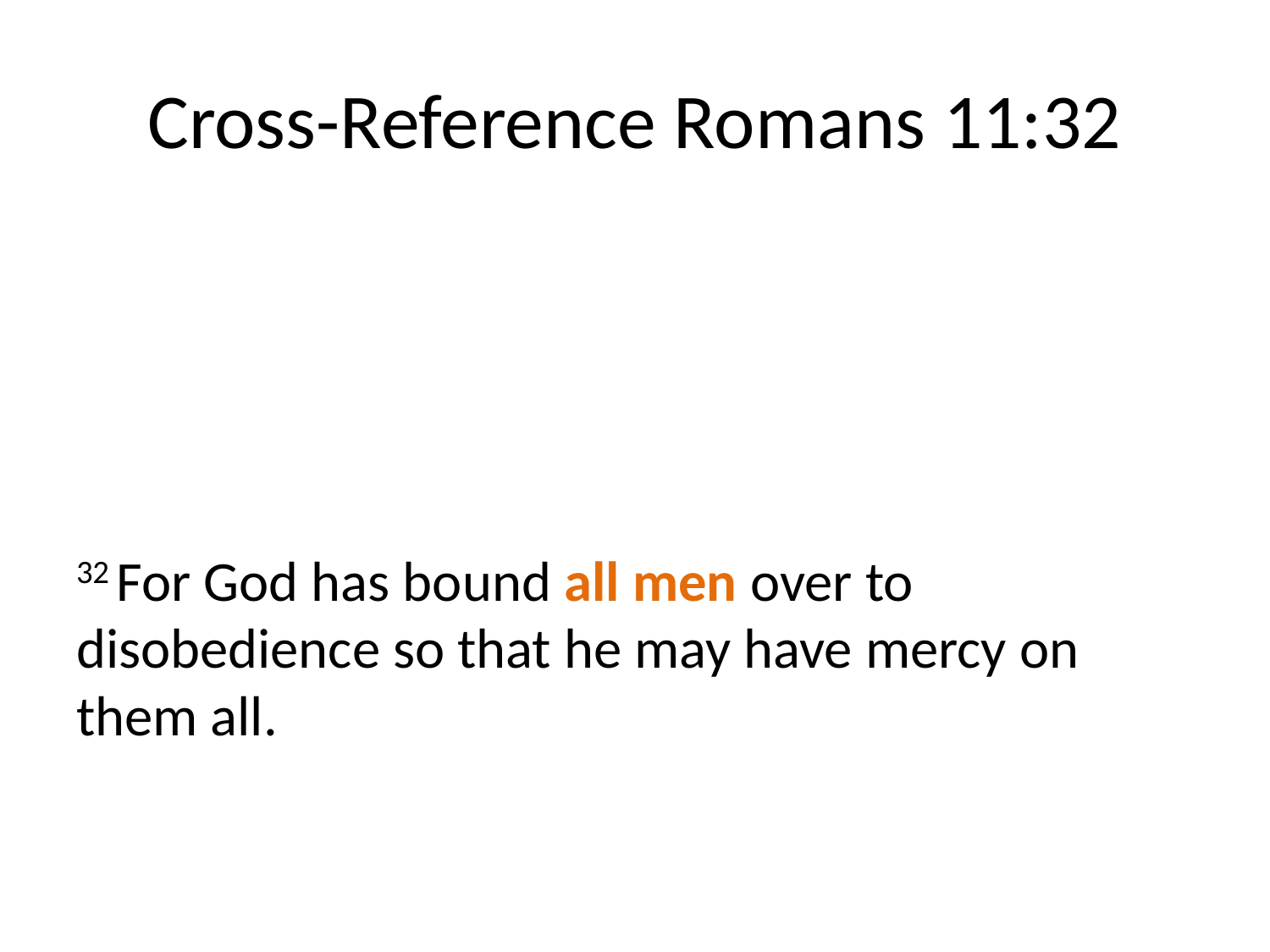

# Cross-Reference Romans 11:32

32 For God has bound all men over to disobedience so that he may have mercy on them all.